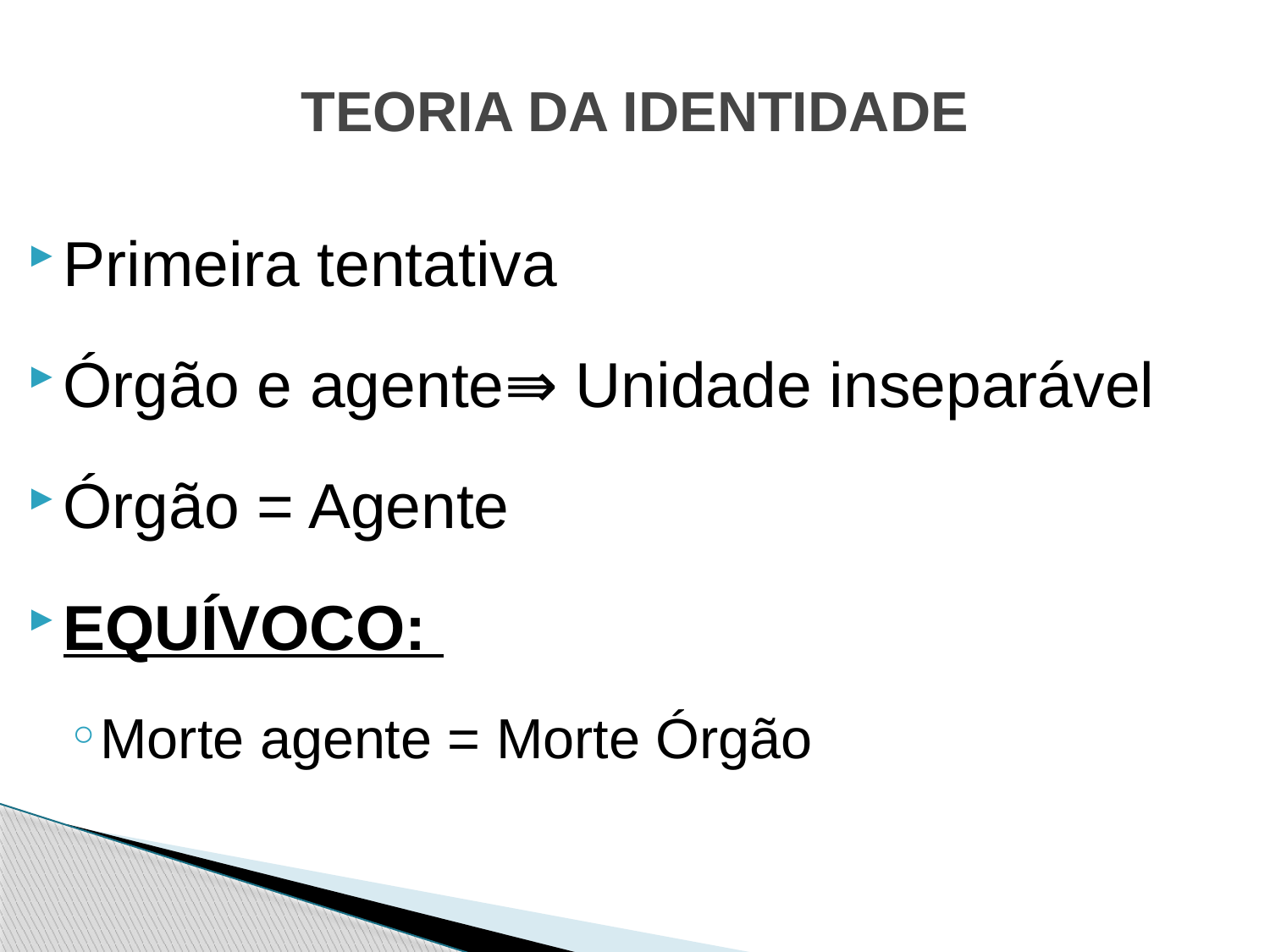

# TEORIA DA IDENTIDADE
Primeira tentativa
Órgão e agente⇛ Unidade inseparável
Órgão = Agente
EQUÍVOCO:
Morte agente = Morte Órgão